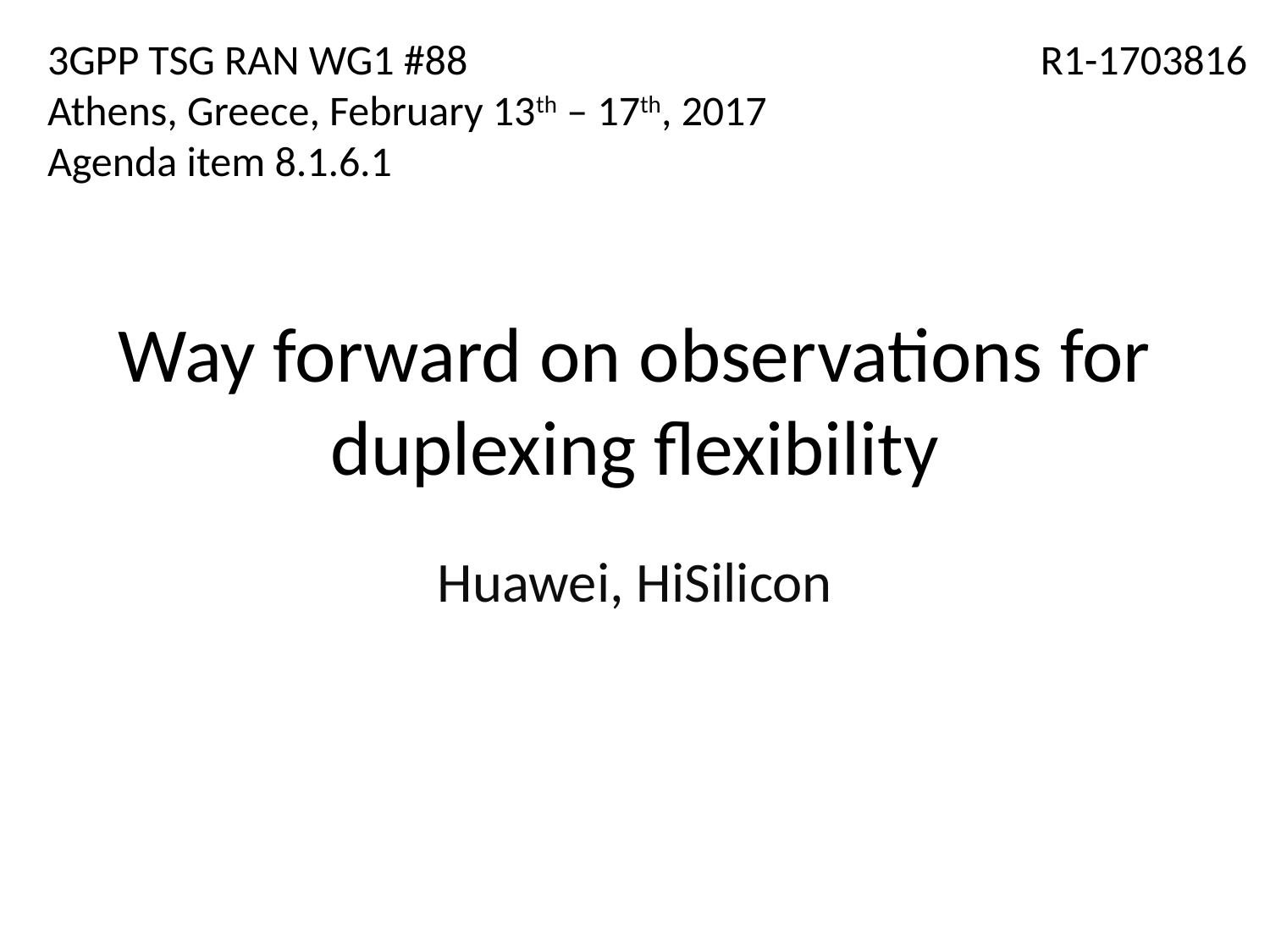

3GPP TSG RAN WG1 #88
Athens, Greece, February 13th – 17th, 2017
Agenda item 8.1.6.1
R1-1703816
# Way forward on observations for duplexing flexibility
Huawei, HiSilicon